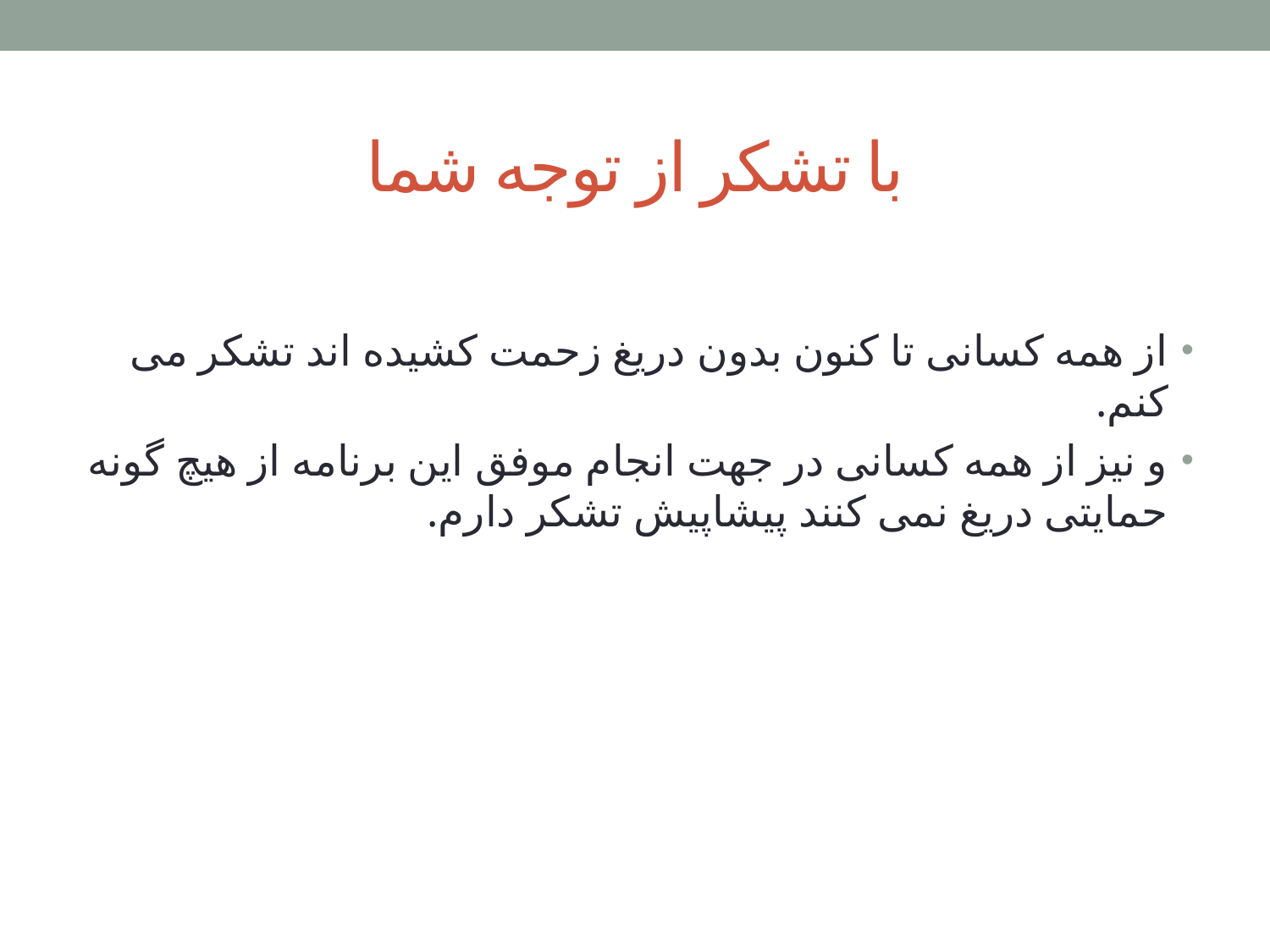

# با تشکر از توجه شما
از همه کسانی تا کنون بدون دریغ زحمت کشیده اند تشکر می کنم.
و نیز از همه کسانی در جهت انجام موفق این برنامه از هیچ گونه حمایتی دریغ نمی کنند پیشاپیش تشکر دارم.